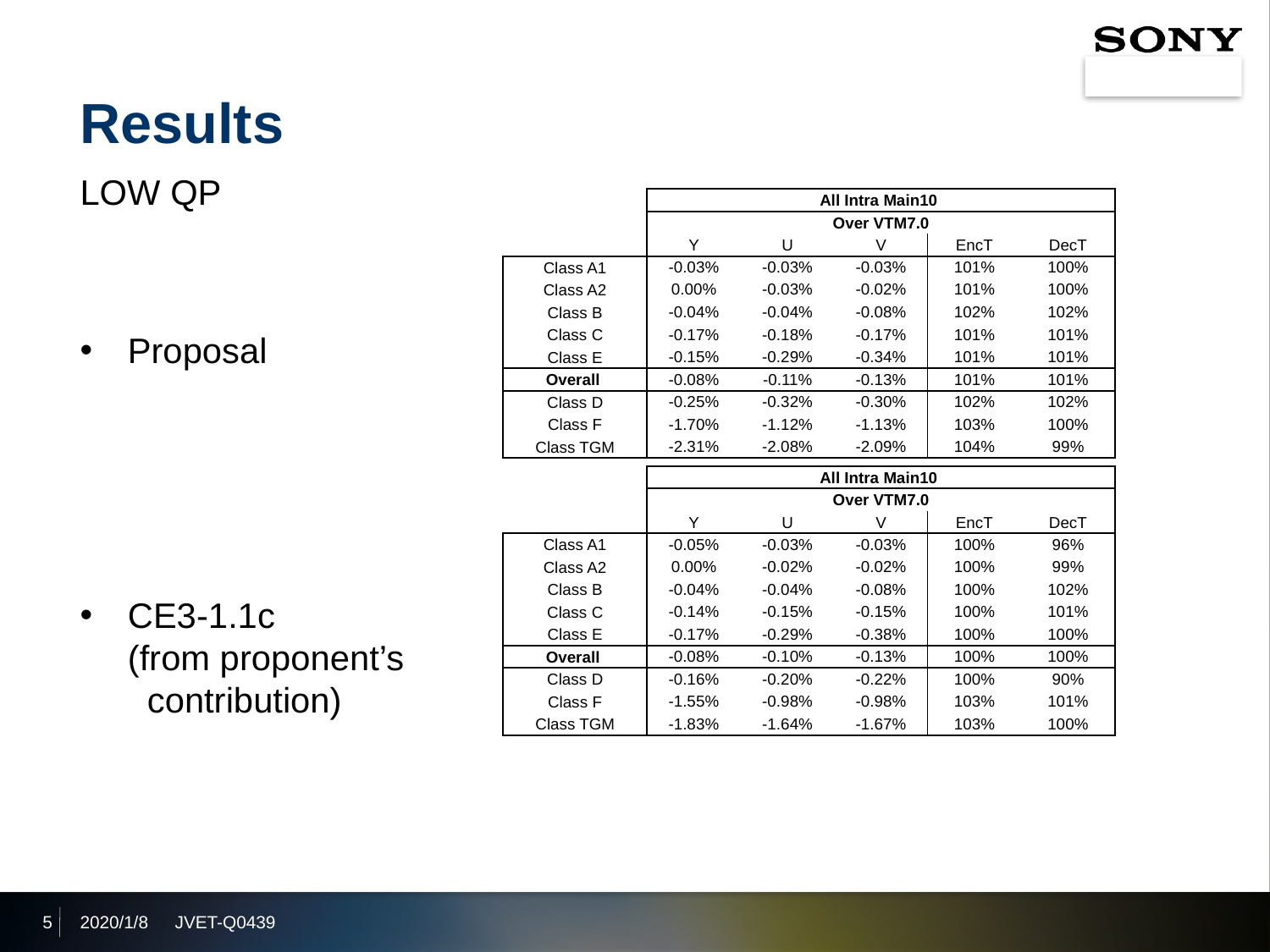

# Results
LOW QP

Proposal

CE3-1.1c
(from proponent’s
  contribution)

|  | All Intra Main10 |  |  |  |  |
| --- | --- | --- | --- | --- | --- |
|  | Over VTM7.0 |  |  |  |  |
|  | Y | U | V | EncT | DecT |
| Class A1 | -0.03% | -0.03% | -0.03% | 101% | 100% |
| Class A2 | 0.00% | -0.03% | -0.02% | 101% | 100% |
| Class B | -0.04% | -0.04% | -0.08% | 102% | 102% |
| Class C | -0.17% | -0.18% | -0.17% | 101% | 101% |
| Class E | -0.15% | -0.29% | -0.34% | 101% | 101% |
| Overall | -0.08% | -0.11% | -0.13% | 101% | 101% |
| Class D | -0.25% | -0.32% | -0.30% | 102% | 102% |
| Class F | -1.70% | -1.12% | -1.13% | 103% | 100% |
| Class TGM | -2.31% | -2.08% | -2.09% | 104% | 99% |
|  | All Intra Main10 |  |  |  |  |
| --- | --- | --- | --- | --- | --- |
|  | Over VTM7.0 |  |  |  |  |
|  | Y | U | V | EncT | DecT |
| Class A1 | -0.05% | -0.03% | -0.03% | 100% | 96% |
| Class A2 | 0.00% | -0.02% | -0.02% | 100% | 99% |
| Class B | -0.04% | -0.04% | -0.08% | 100% | 102% |
| Class C | -0.14% | -0.15% | -0.15% | 100% | 101% |
| Class E | -0.17% | -0.29% | -0.38% | 100% | 100% |
| Overall | -0.08% | -0.10% | -0.13% | 100% | 100% |
| Class D | -0.16% | -0.20% | -0.22% | 100% | 90% |
| Class F | -1.55% | -0.98% | -0.98% | 103% | 101% |
| Class TGM | -1.83% | -1.64% | -1.67% | 103% | 100% |
5
2020/1/8
JVET-Q0439